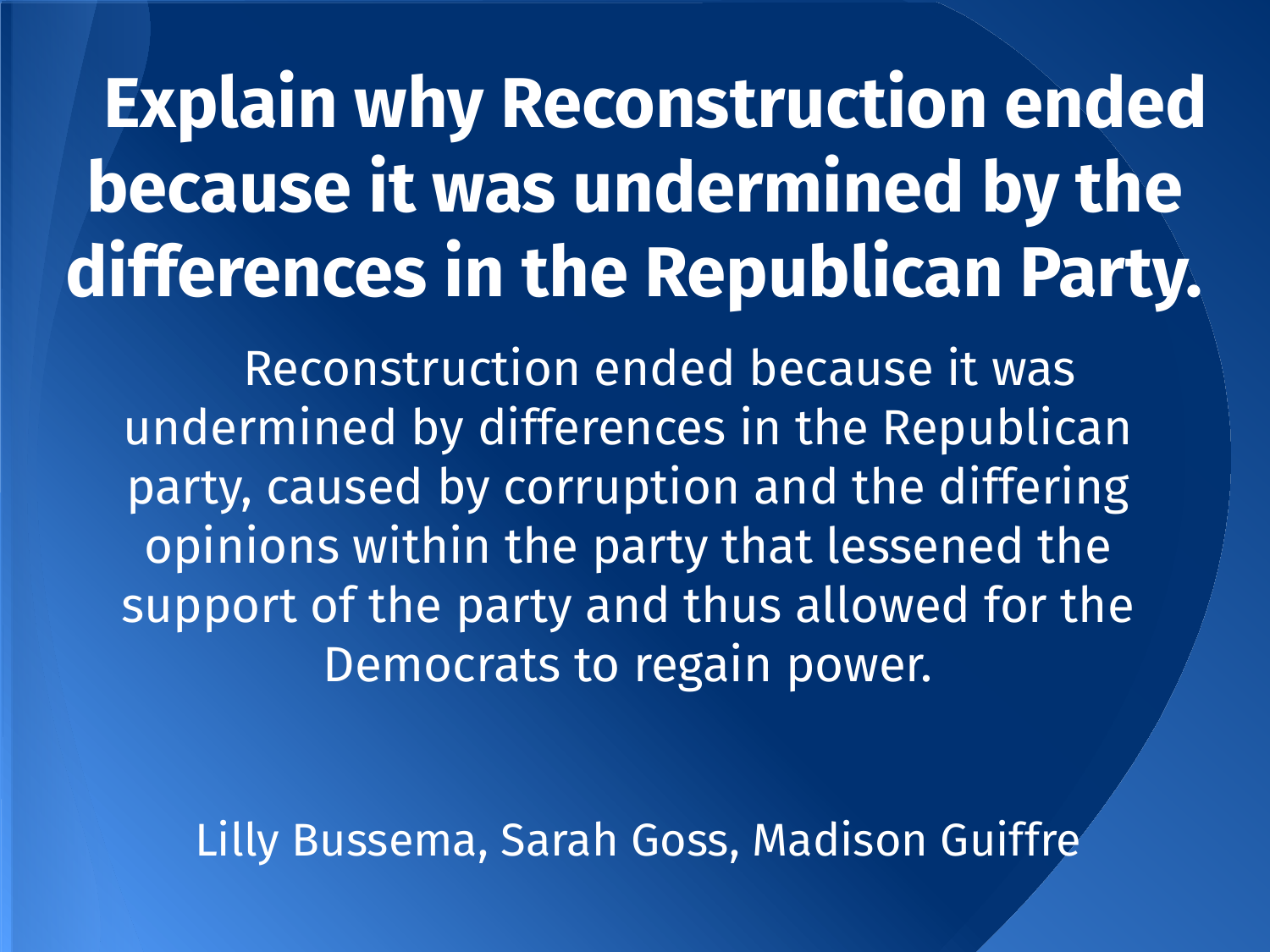

# Explain why Reconstruction ended because it was undermined by the differences in the Republican Party.
Reconstruction ended because it was undermined by differences in the Republican party, caused by corruption and the differing opinions within the party that lessened the support of the party and thus allowed for the Democrats to regain power.

Lilly Bussema, Sarah Goss, Madison Guiffre